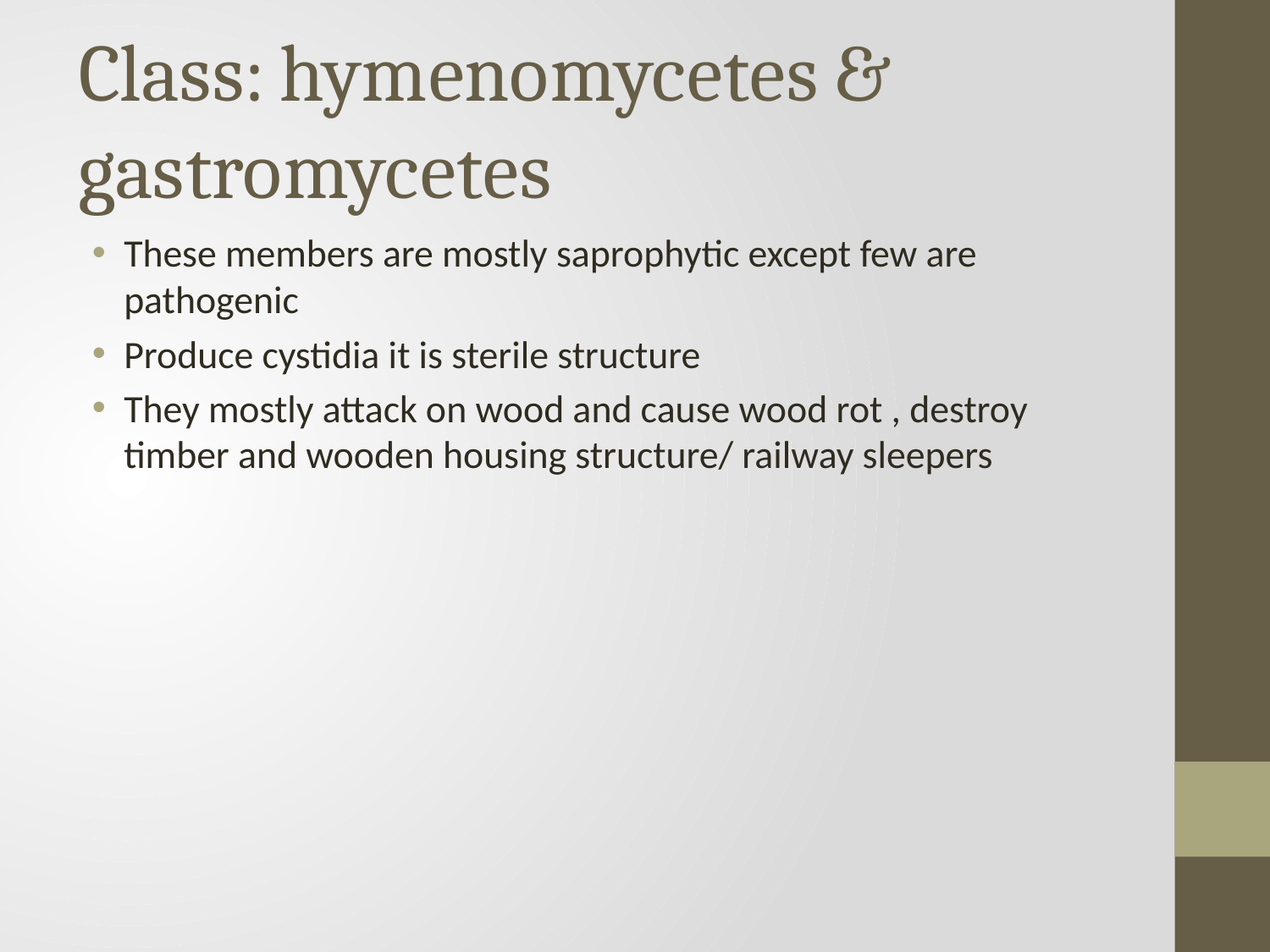

# Class: hymenomycetes & gastromycetes
These members are mostly saprophytic except few are pathogenic
Produce cystidia it is sterile structure
They mostly attack on wood and cause wood rot , destroy timber and wooden housing structure/ railway sleepers